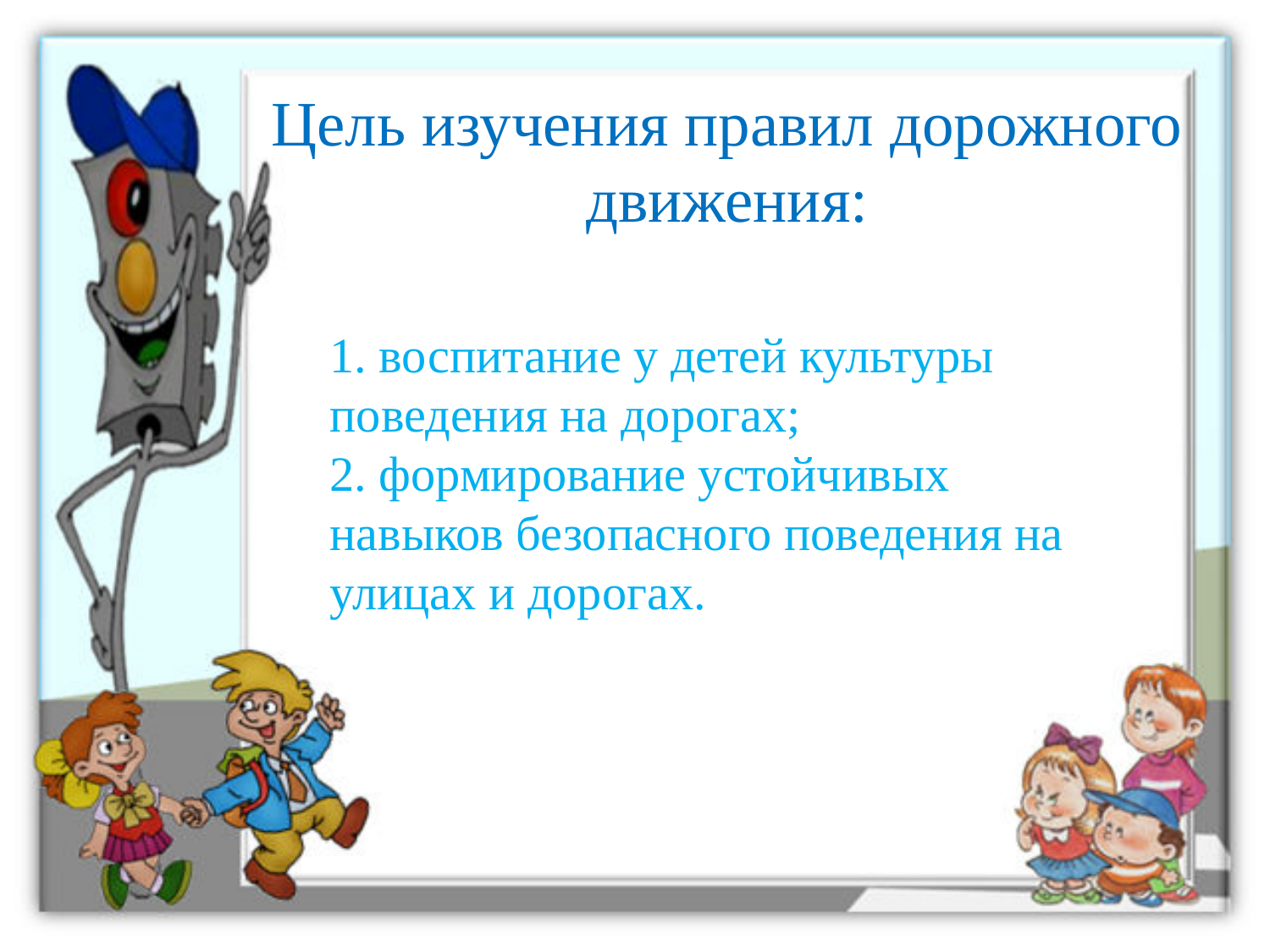

# Цель изучения правил дорожного движения:
1. воспитание у детей культуры поведения на дорогах;
2. формирование устойчивых навыков безопасного поведения на улицах и дорогах.